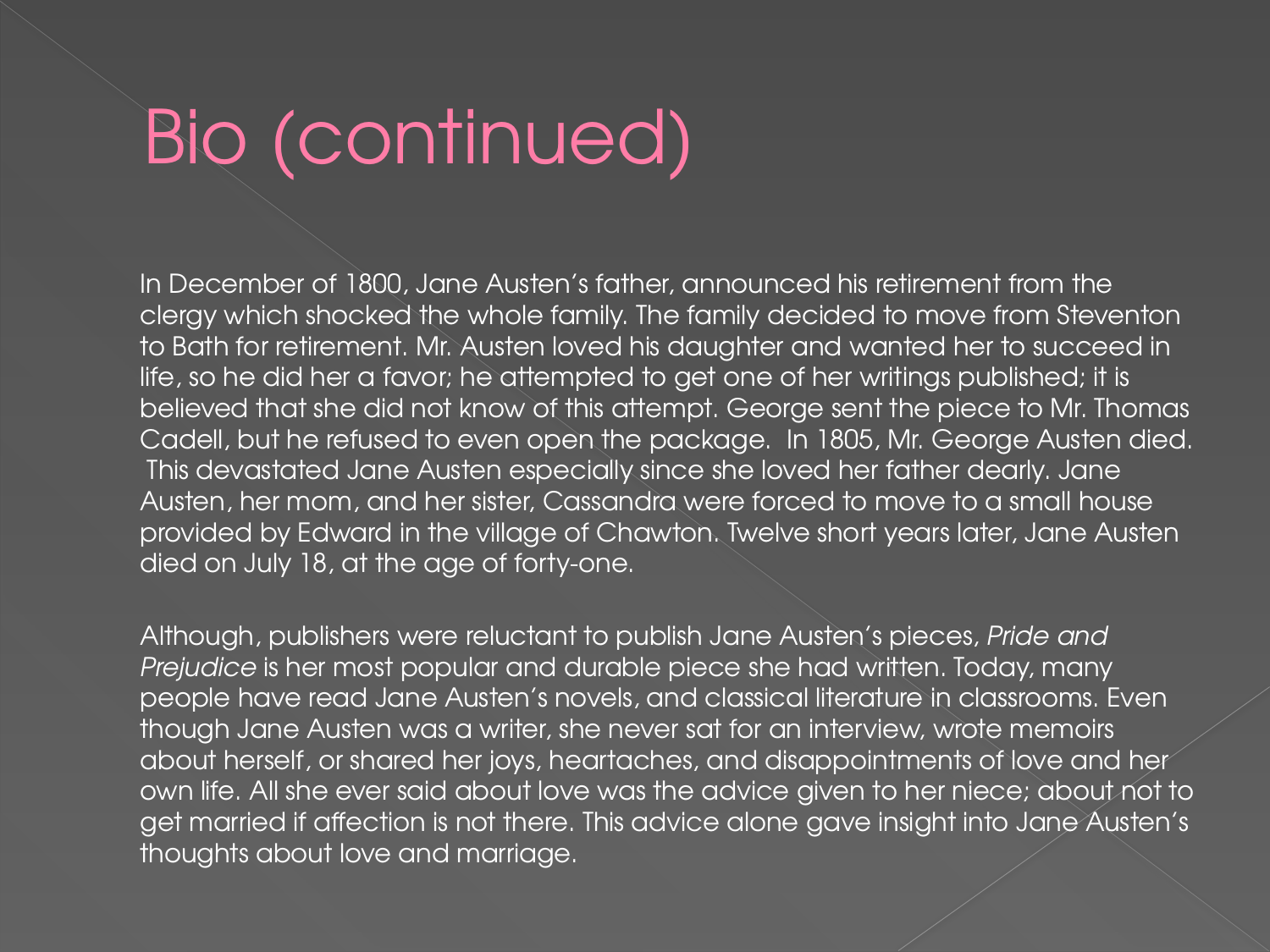

# Bio (continued)
	In December of 1800, Jane Austen’s father, announced his retirement from the clergy which shocked the whole family. The family decided to move from Steventon to Bath for retirement. Mr. Austen loved his daughter and wanted her to succeed in life, so he did her a favor; he attempted to get one of her writings published; it is believed that she did not know of this attempt. George sent the piece to Mr. Thomas Cadell, but he refused to even open the package.  In 1805, Mr. George Austen died.  This devastated Jane Austen especially since she loved her father dearly. Jane Austen, her mom, and her sister, Cassandra were forced to move to a small house provided by Edward in the village of Chawton. Twelve short years later, Jane Austen died on July 18, at the age of forty-one.

	Although, publishers were reluctant to publish Jane Austen’s pieces, Pride and Prejudice is her most popular and durable piece she had written. Today, many people have read Jane Austen’s novels, and classical literature in classrooms. Even though Jane Austen was a writer, she never sat for an interview, wrote memoirs about herself, or shared her joys, heartaches, and disappointments of love and her own life. All she ever said about love was the advice given to her niece; about not to get married if affection is not there. This advice alone gave insight into Jane Austen’s thoughts about love and marriage.